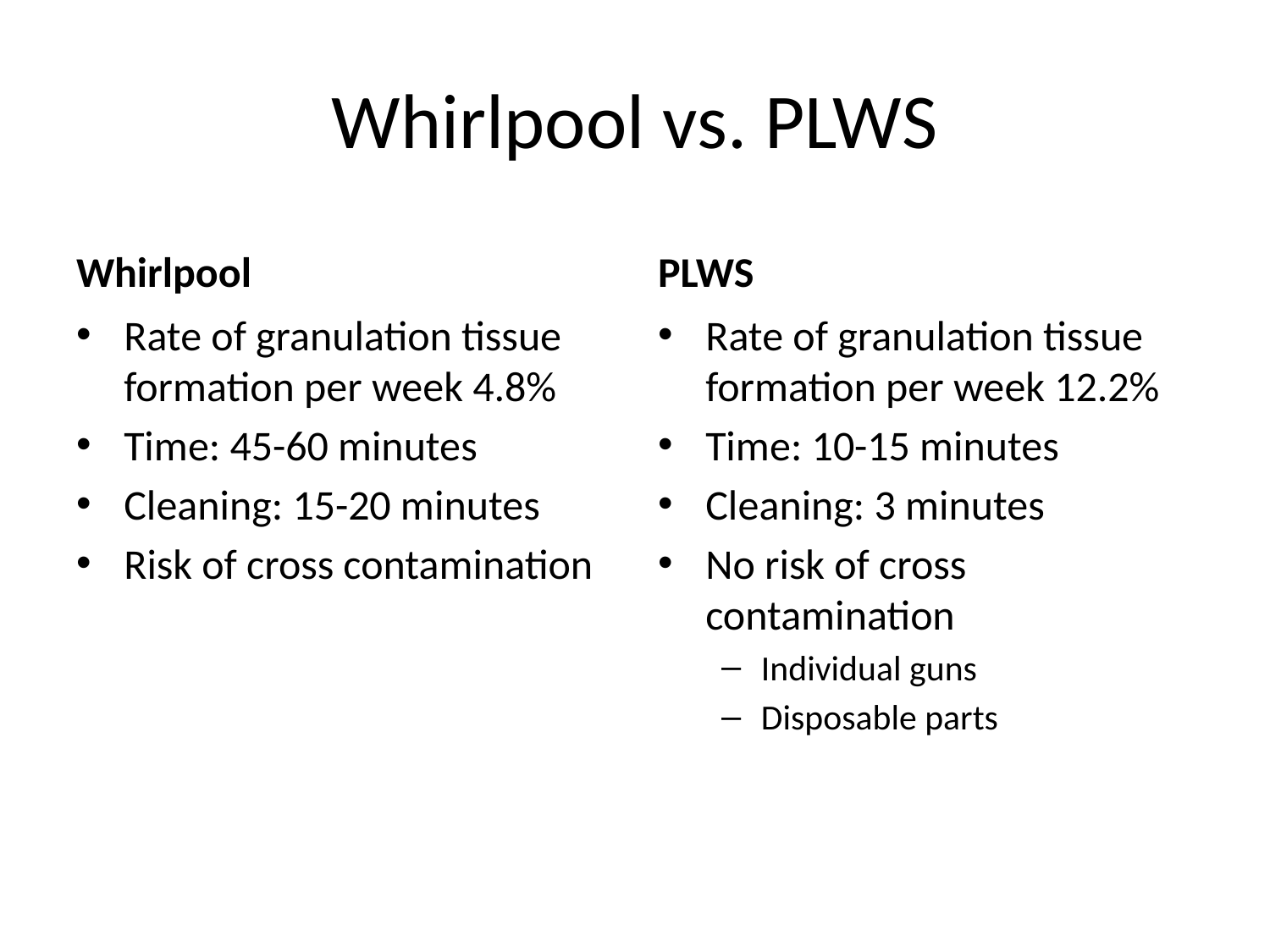

# Whirlpool vs. PLWS
Whirlpool
PLWS
Rate of granulation tissue formation per week 4.8%
Time: 45-60 minutes
Cleaning: 15-20 minutes
Risk of cross contamination
Rate of granulation tissue formation per week 12.2%
Time: 10-15 minutes
Cleaning: 3 minutes
No risk of cross contamination
Individual guns
Disposable parts